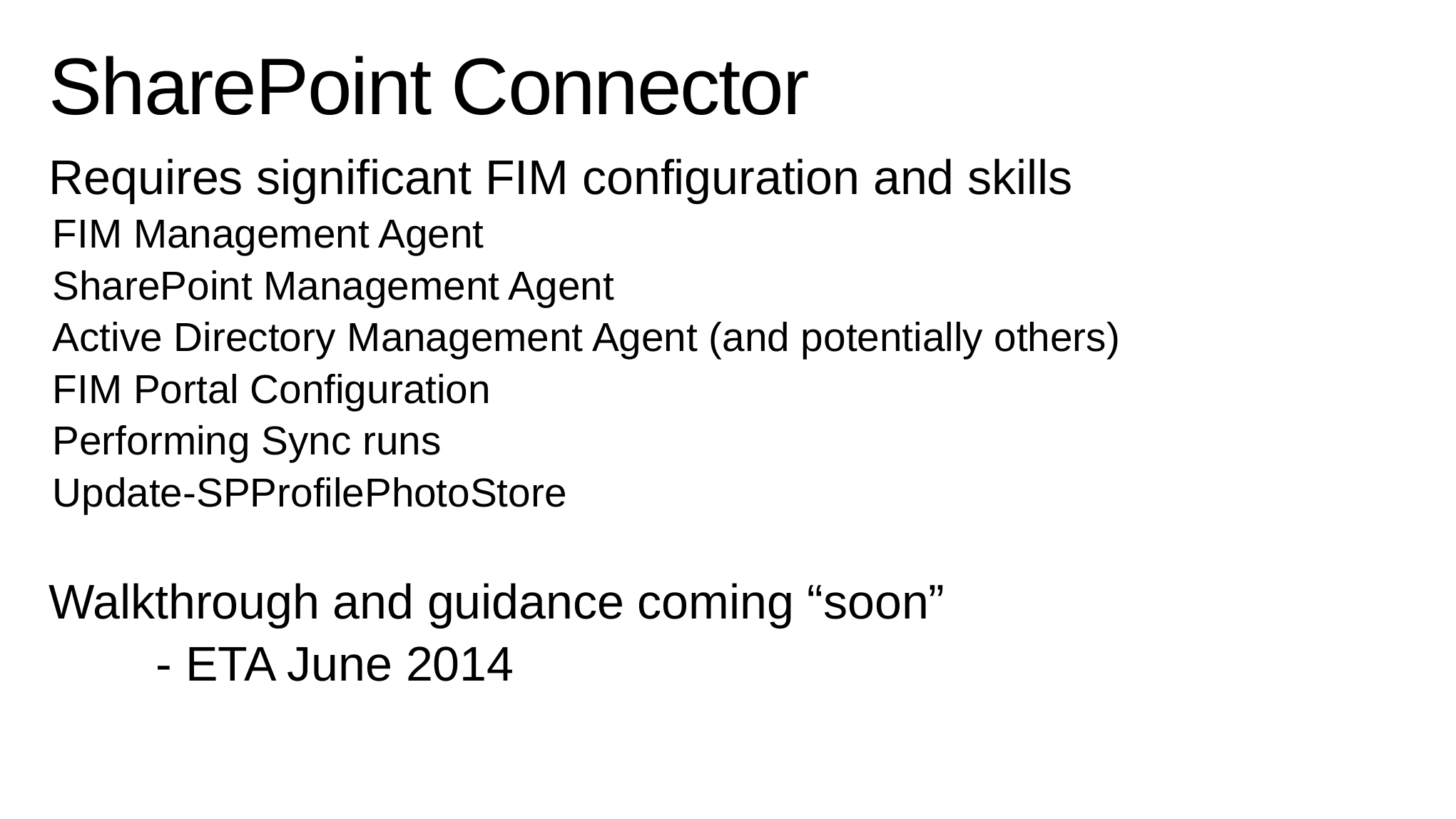

# SharePoint Connector
Requires significant FIM configuration and skills
FIM Management Agent
SharePoint Management Agent
Active Directory Management Agent (and potentially others)
FIM Portal Configuration
Performing Sync runs
Update-SPProfilePhotoStore

Walkthrough and guidance coming “soon”
	- ETA June 2014